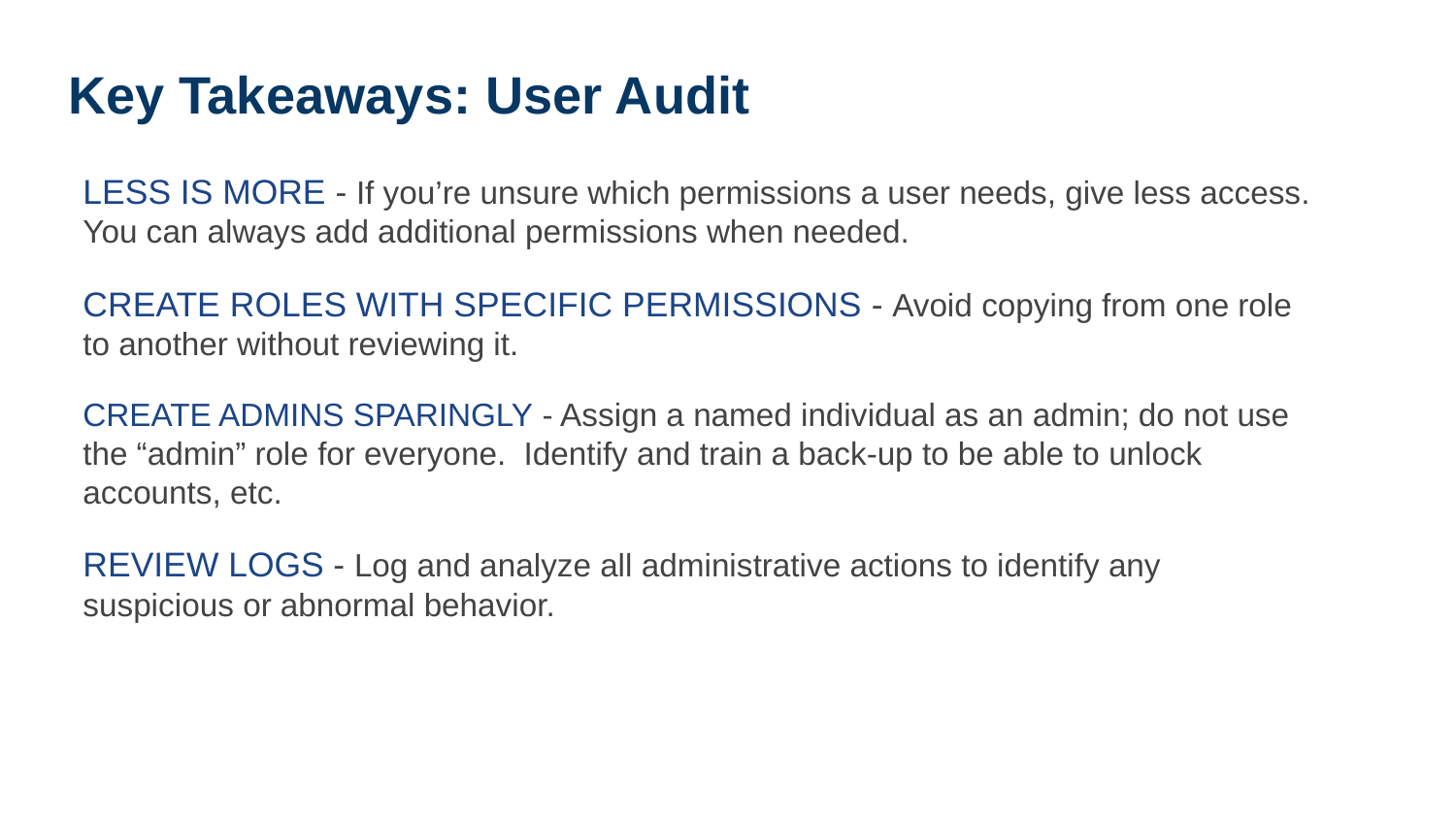

Key Takeaways: User Audit
LESS IS MORE - If you’re unsure which permissions a user needs, give less access. You can always add additional permissions when needed.
CREATE ROLES WITH SPECIFIC PERMISSIONS - Avoid copying from one role to another without reviewing it.
CREATE ADMINS SPARINGLY - Assign a named individual as an admin; do not use the “admin” role for everyone.  Identify and train a back-up to be able to unlock accounts, etc.
REVIEW LOGS - Log and analyze all administrative actions to identify any suspicious or abnormal behavior.